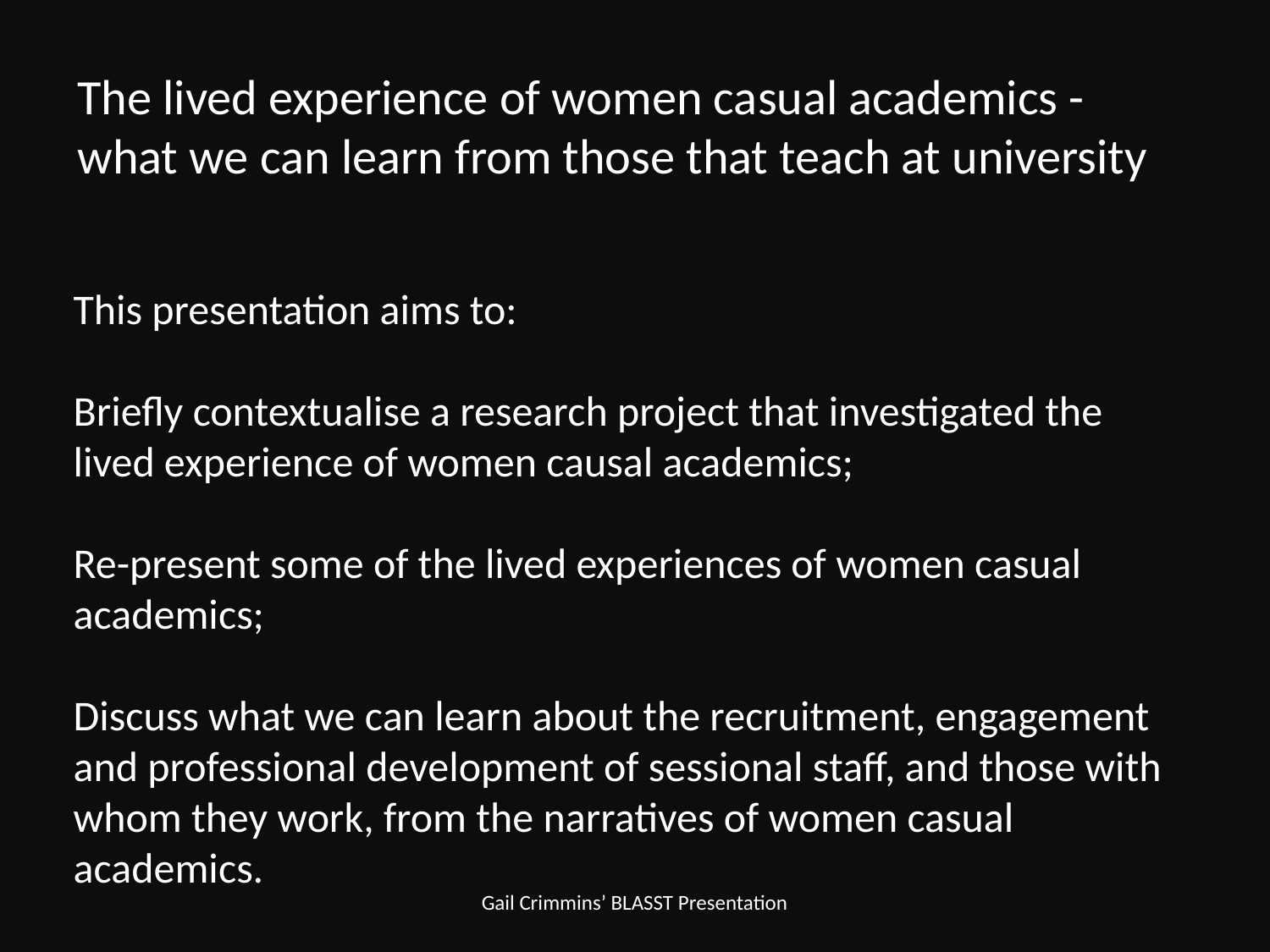

The lived experience of women casual academics - what we can learn from those that teach at university

This presentation aims to:

Briefly contextualise a research project that investigated the lived experience of women causal academics;

Re-present some of the lived experiences of women casual academics;

Discuss what we can learn about the recruitment, engagement and professional development of sessional staff, and those with whom they work, from the narratives of women casual academics.
Gail Crimmins’ BLASST Presentation